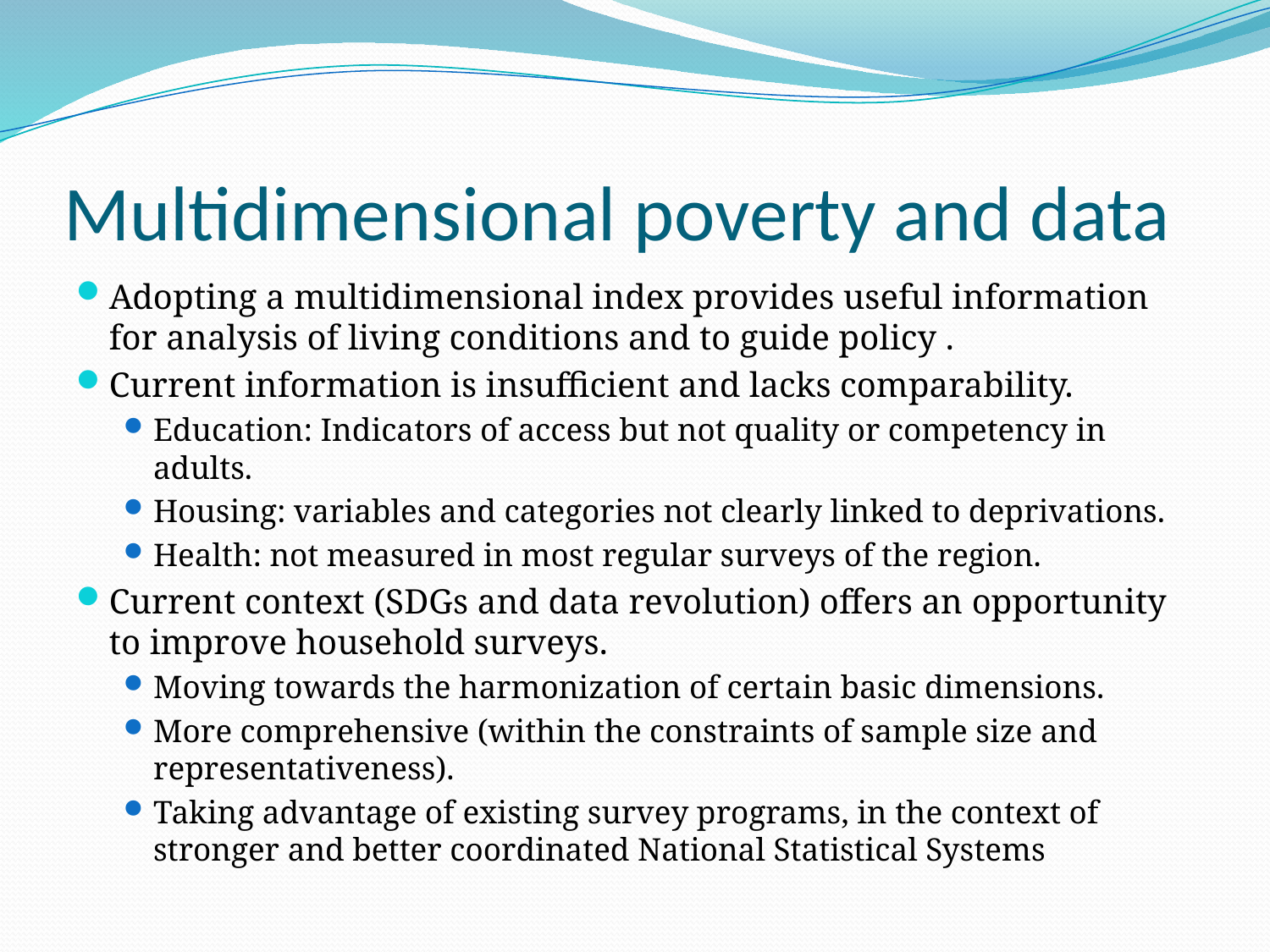

# Multidimensional poverty and data
Adopting a multidimensional index provides useful information for analysis of living conditions and to guide policy .
Current information is insufficient and lacks comparability.
Education: Indicators of access but not quality or competency in adults.
Housing: variables and categories not clearly linked to deprivations.
Health: not measured in most regular surveys of the region.
Current context (SDGs and data revolution) offers an opportunity to improve household surveys.
Moving towards the harmonization of certain basic dimensions.
More comprehensive (within the constraints of sample size and representativeness).
Taking advantage of existing survey programs, in the context of stronger and better coordinated National Statistical Systems